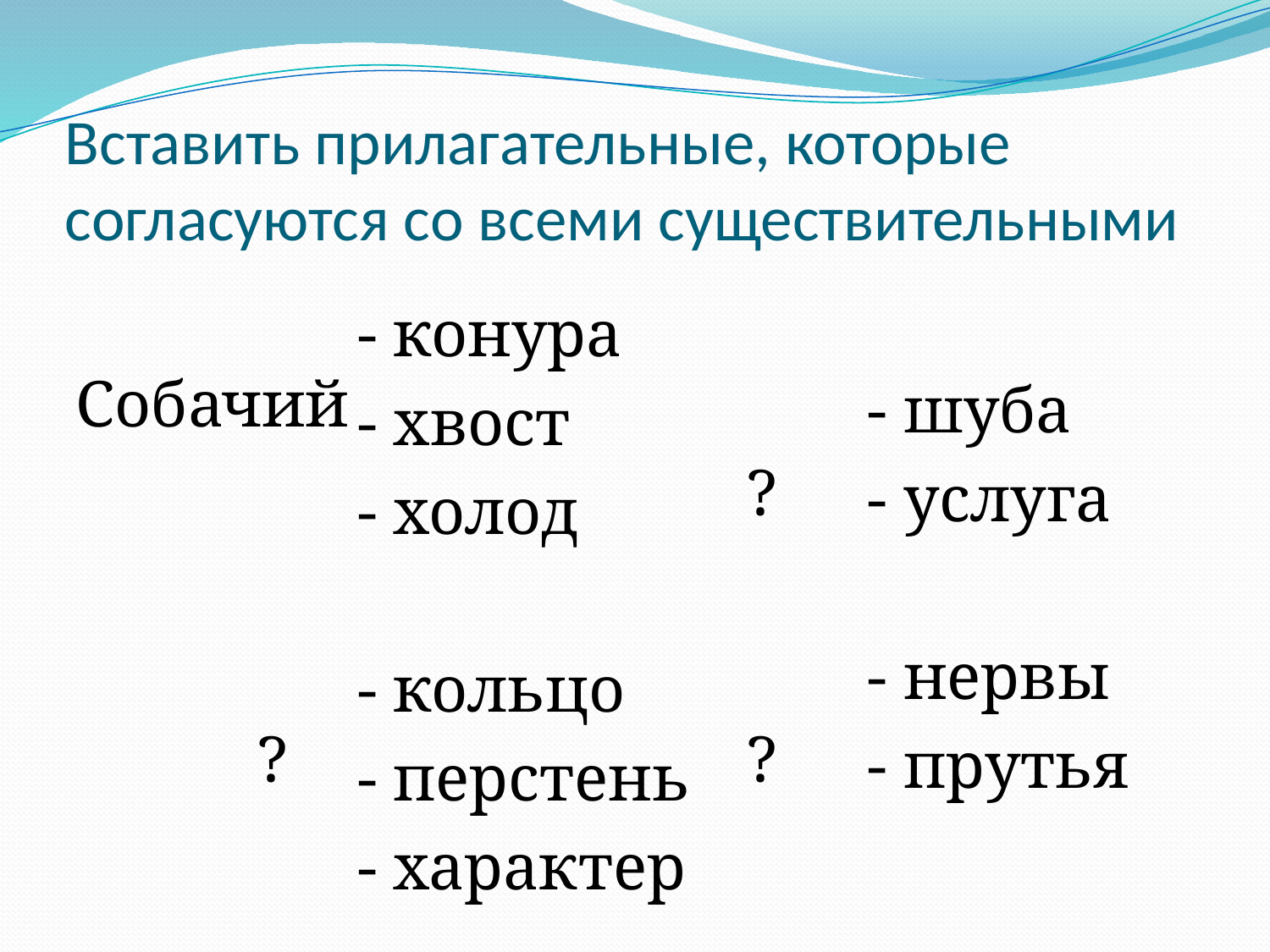

# Вставить прилагательные, которые согласуются со всеми существительными

?

?

Собачий

           ?

- конура
- хвост
- холод

- кольцо
- перстень
- характер

- шуба
- услуга

- нервы
- прутья